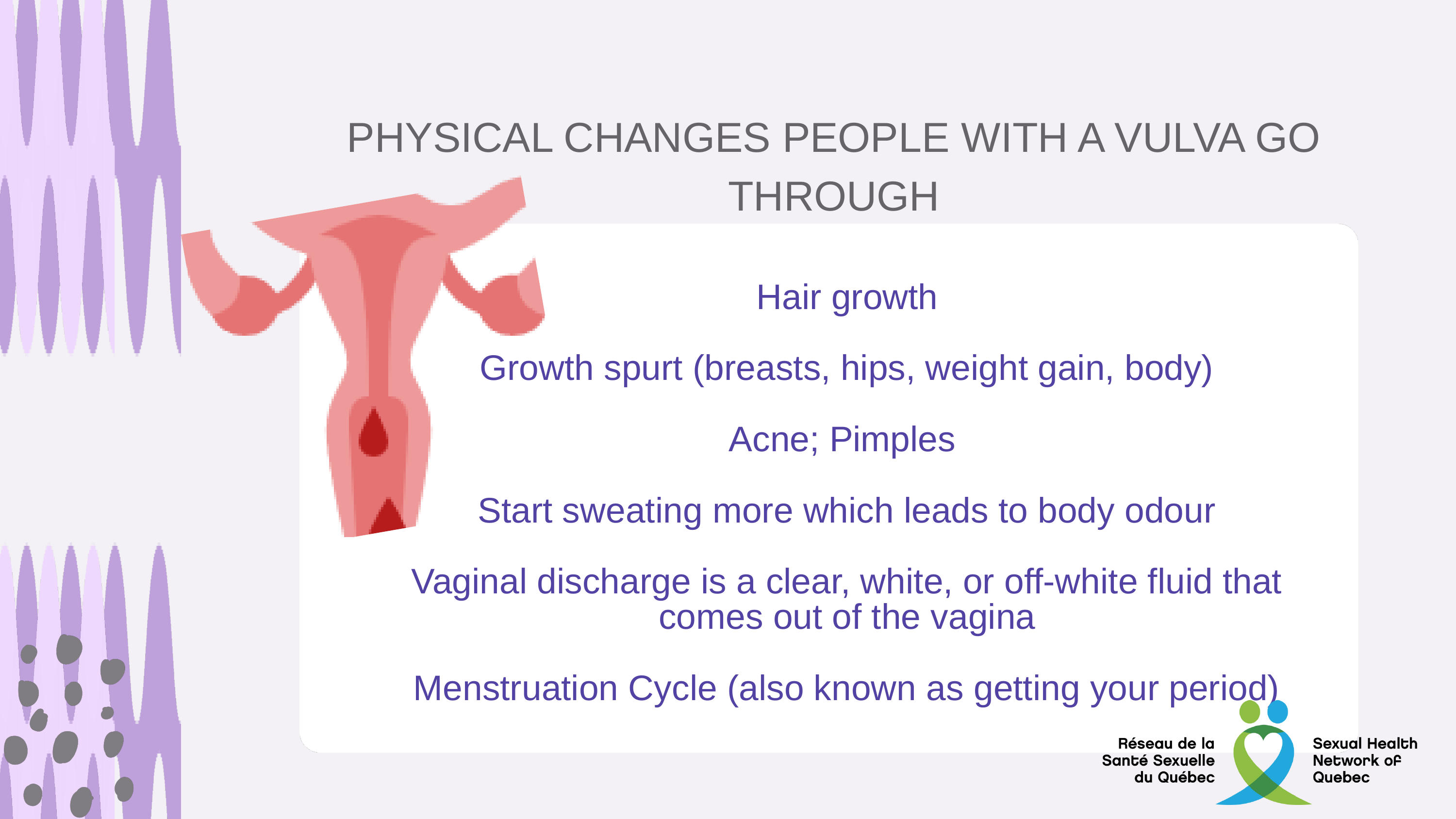

PHYSICAL CHANGES PEOPLE WITH A VULVA GO THROUGH

Hair growth

Growth spurt (breasts, hips, weight gain, body)

Acne; Pimples

Start sweating more which leads to body odour

Vaginal discharge is a clear, white, or off-white fluid that comes out of the vagina

Menstruation Cycle (also known as getting your period)